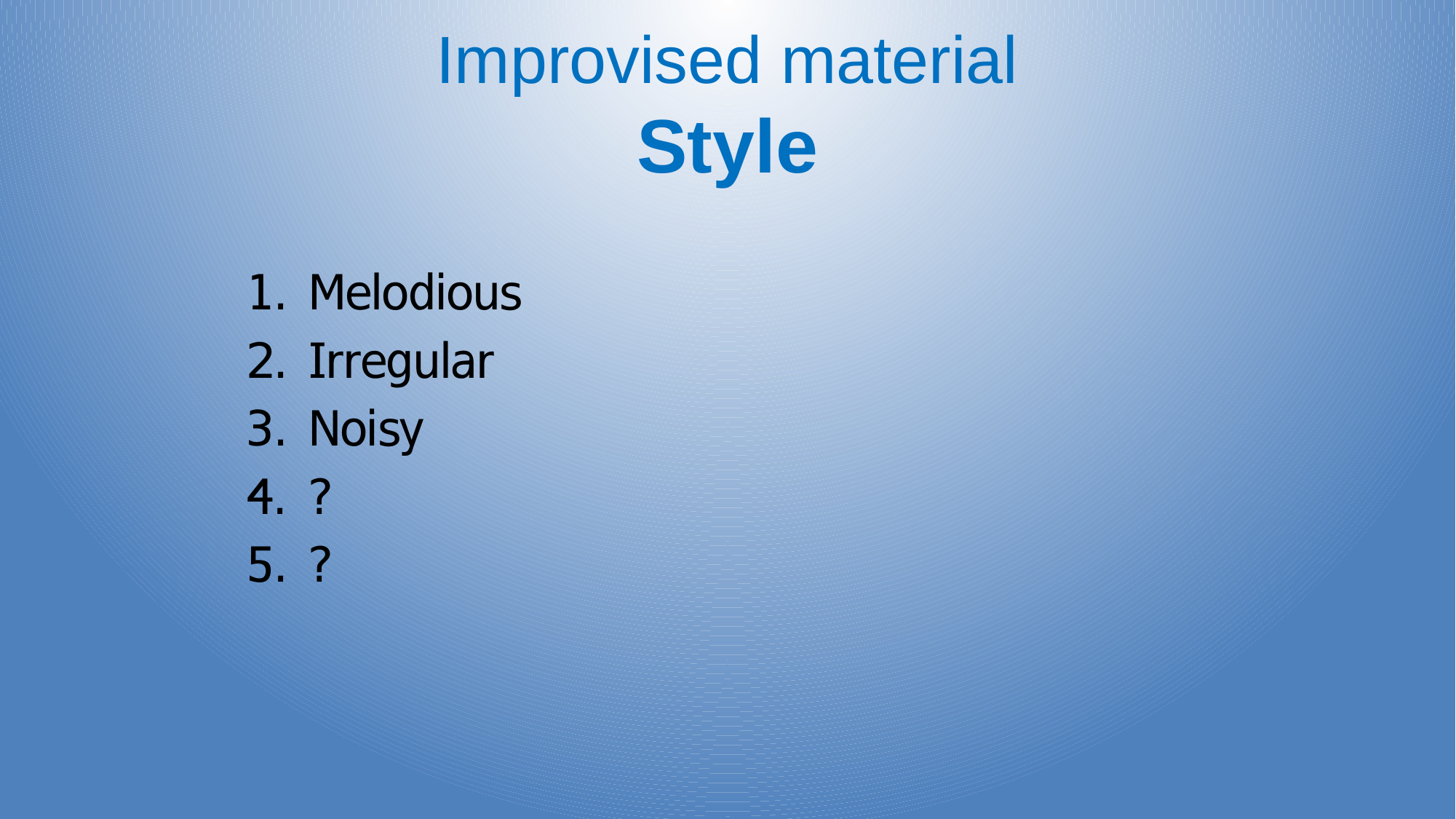

# Improvised material Style
Melodious
Irregular
Noisy
?
?